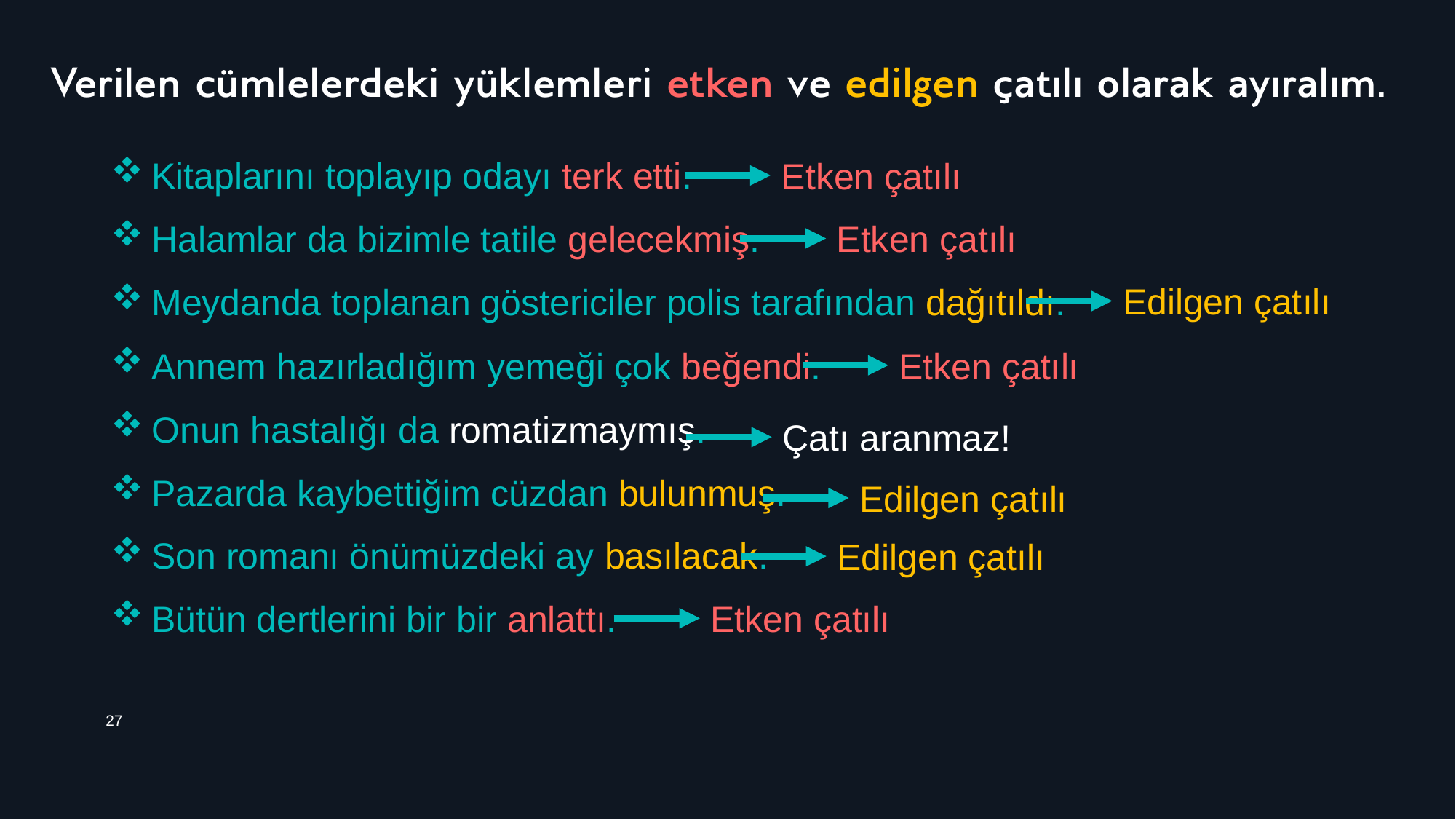

# Verilen cümlelerdeki yüklemleri etken ve edilgen çatılı olarak ayıralım.
Kitaplarını toplayıp odayı terk etti.
Etken çatılı
Halamlar da bizimle tatile gelecekmiş.
Etken çatılı
Edilgen çatılı
Meydanda toplanan göstericiler polis tarafından dağıtıldı.
Annem hazırladığım yemeği çok beğendi.
Etken çatılı
Onun hastalığı da romatizmaymış.
Çatı aranmaz!
Pazarda kaybettiğim cüzdan bulunmuş.
Edilgen çatılı
Son romanı önümüzdeki ay basılacak.
Edilgen çatılı
Bütün dertlerini bir bir anlattı.
Etken çatılı
27